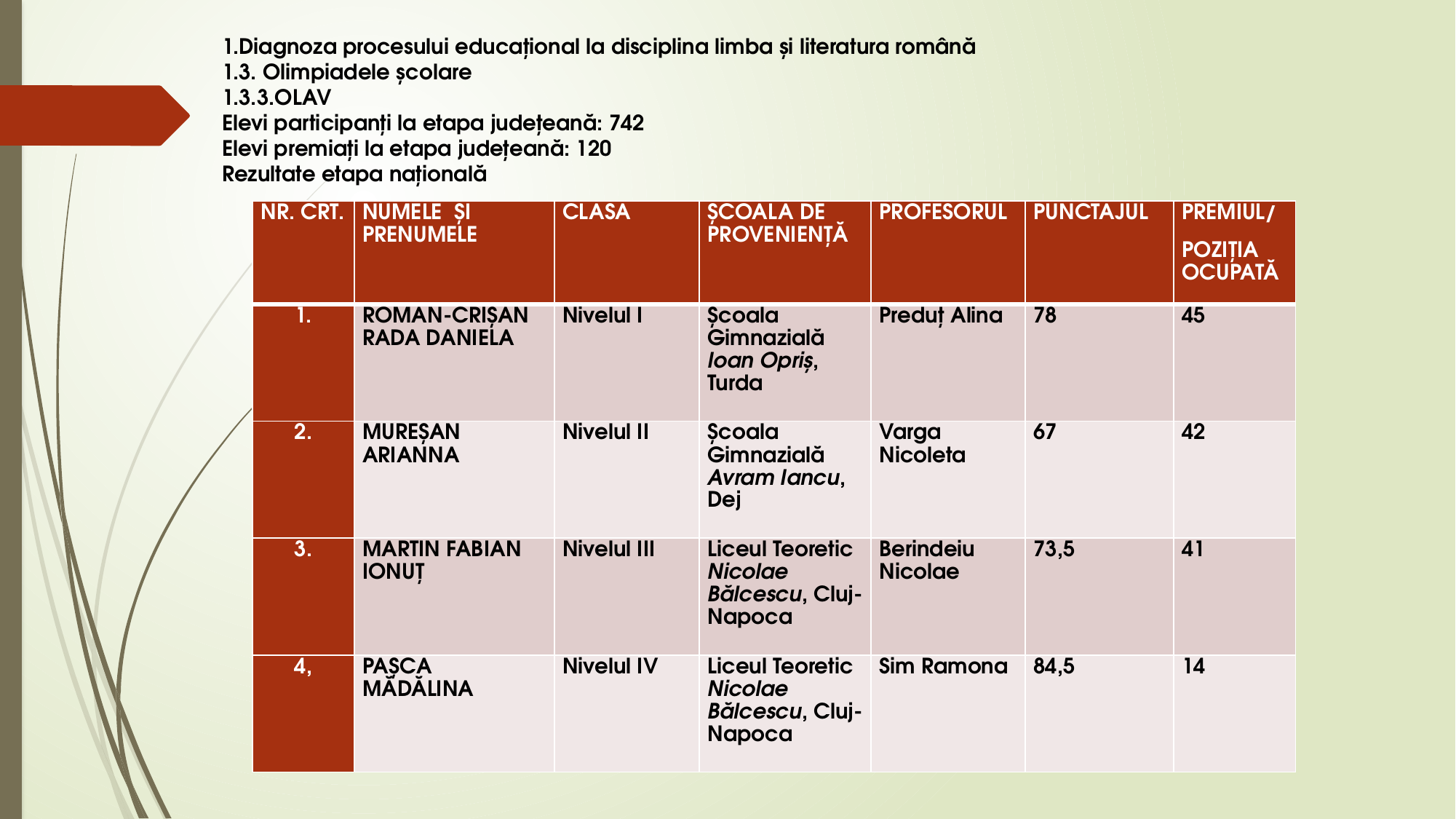

1.Diagnoza procesului educațional la disciplina limba și literatura română
1.3. Olimpiadele școlare
1.3.3.OLAV
Elevi participanți la etapa județeană: 742
Elevi premiați la etapa județeană: 120
Rezultate etapa națională
| NR. CRT. | NUMELE ȘI PRENUMELE | CLASA | ȘCOALA DE PROVENIENȚĂ | PROFESORUL | PUNCTAJUL | PREMIUL/ POZIȚIA OCUPATĂ |
| --- | --- | --- | --- | --- | --- | --- |
| 1. | ROMAN-CRIȘAN RADA DANIELA | Nivelul I | Școala Gimnazială Ioan Opriș, Turda | Preduț Alina | 78 | 45 |
| 2. | MUREȘAN ARIANNA | Nivelul II | Școala Gimnazială Avram Iancu, Dej | Varga Nicoleta | 67 | 42 |
| 3. | MARTIN FABIAN IONUȚ | Nivelul III | Liceul Teoretic Nicolae Bălcescu, Cluj-Napoca | Berindeiu Nicolae | 73,5 | 41 |
| 4, | PAȘCA MĂDĂLINA | Nivelul IV | Liceul Teoretic Nicolae Bălcescu, Cluj-Napoca | Sim Ramona | 84,5 | 14 |